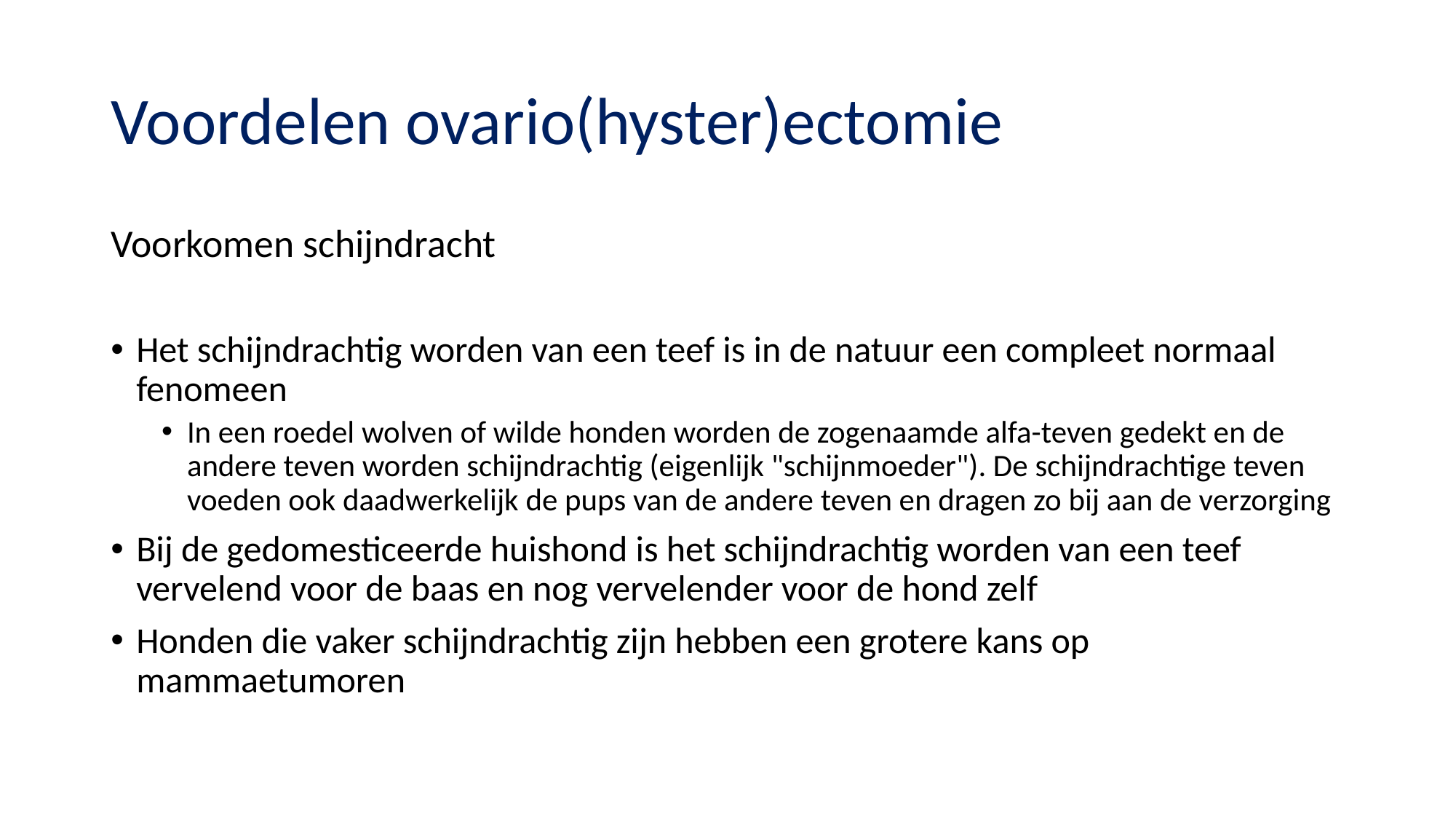

# Voordelen ovario(hyster)ectomie
Voorkomen schijndracht

Het schijndrachtig worden van een teef is in de natuur een compleet normaal fenomeen
In een roedel wolven of wilde honden worden de zogenaamde alfa-teven gedekt en de andere teven worden schijndrachtig (eigenlijk "schijnmoeder"). De schijndrachtige teven voeden ook daadwerkelijk de pups van de andere teven en dragen zo bij aan de verzorging
Bij de gedomesticeerde huishond is het schijndrachtig worden van een teef vervelend voor de baas en nog vervelender voor de hond zelf
Honden die vaker schijndrachtig zijn hebben een grotere kans op mammaetumoren